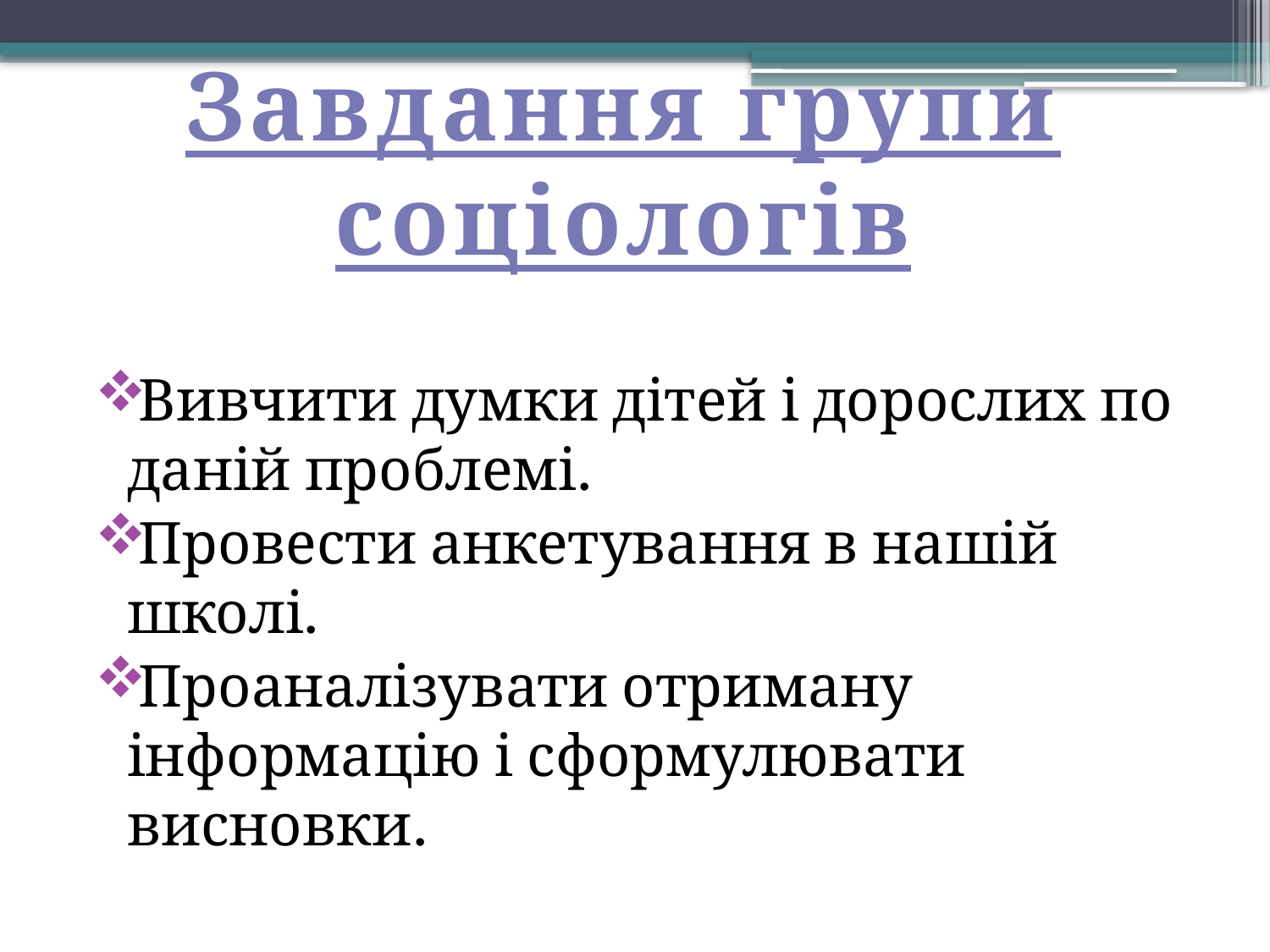

Завдання групи соціологів
Вивчити думки дітей і дорослих по даній проблемі.
Провести анкетування в нашій школі.
Проаналізувати отриману інформацію і сформулювати висновки.